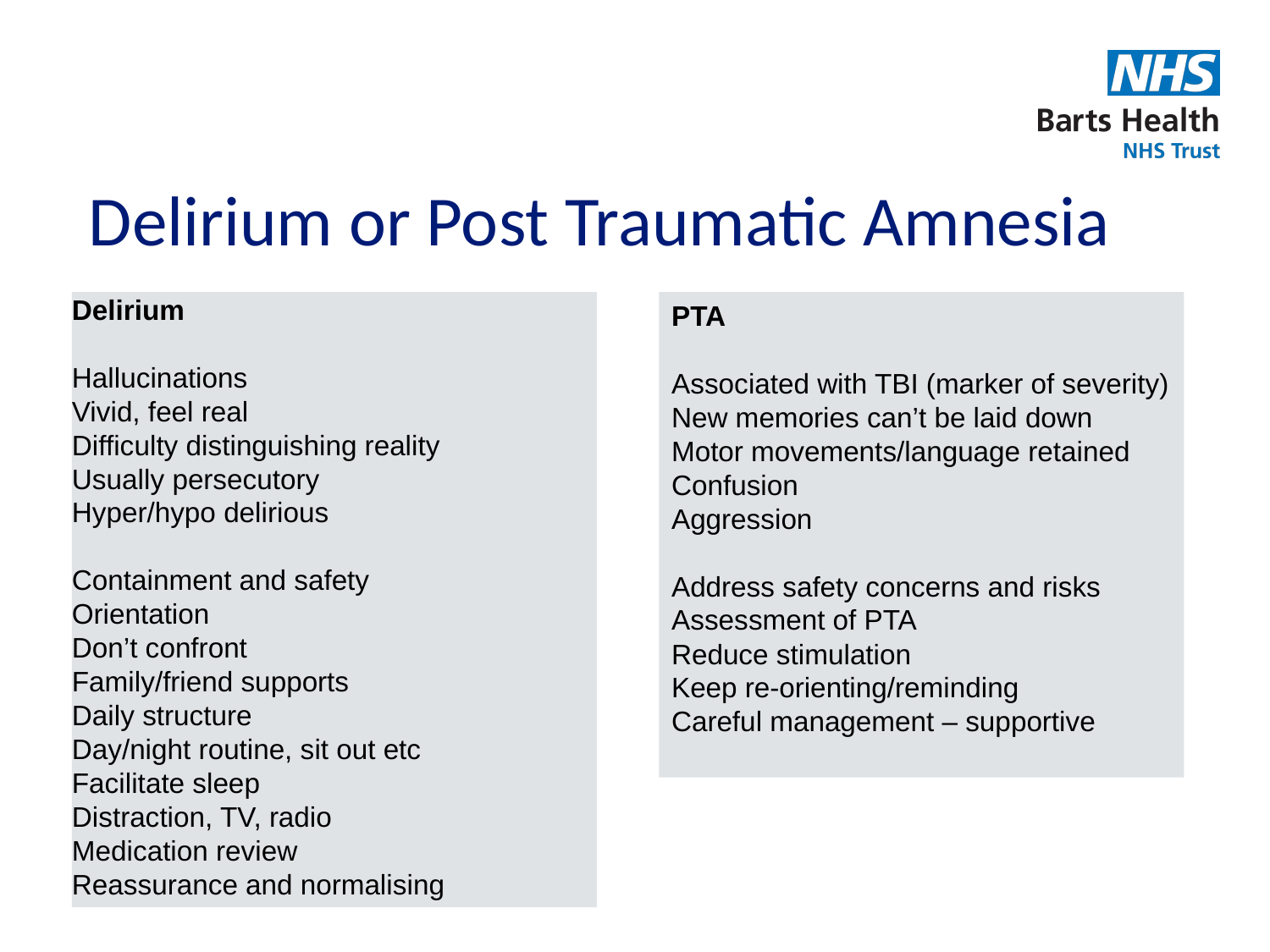

# Delirium or Post Traumatic Amnesia

PTA

Associated with TBI (marker of severity)
New memories can’t be laid down
Motor movements/language retained
Confusion
Aggression

Address safety concerns and risks
Assessment of PTA
Reduce stimulation
Keep re-orienting/reminding
Careful management – supportive

Delirium

Hallucinations
Vivid, feel real
Difficulty distinguishing reality
Usually persecutory
Hyper/hypo delirious

Containment and safety
Orientation
Don’t confront
Family/friend supports
Daily structure
Day/night routine, sit out etc
Facilitate sleep
Distraction, TV, radio
Medication review
Reassurance and normalising